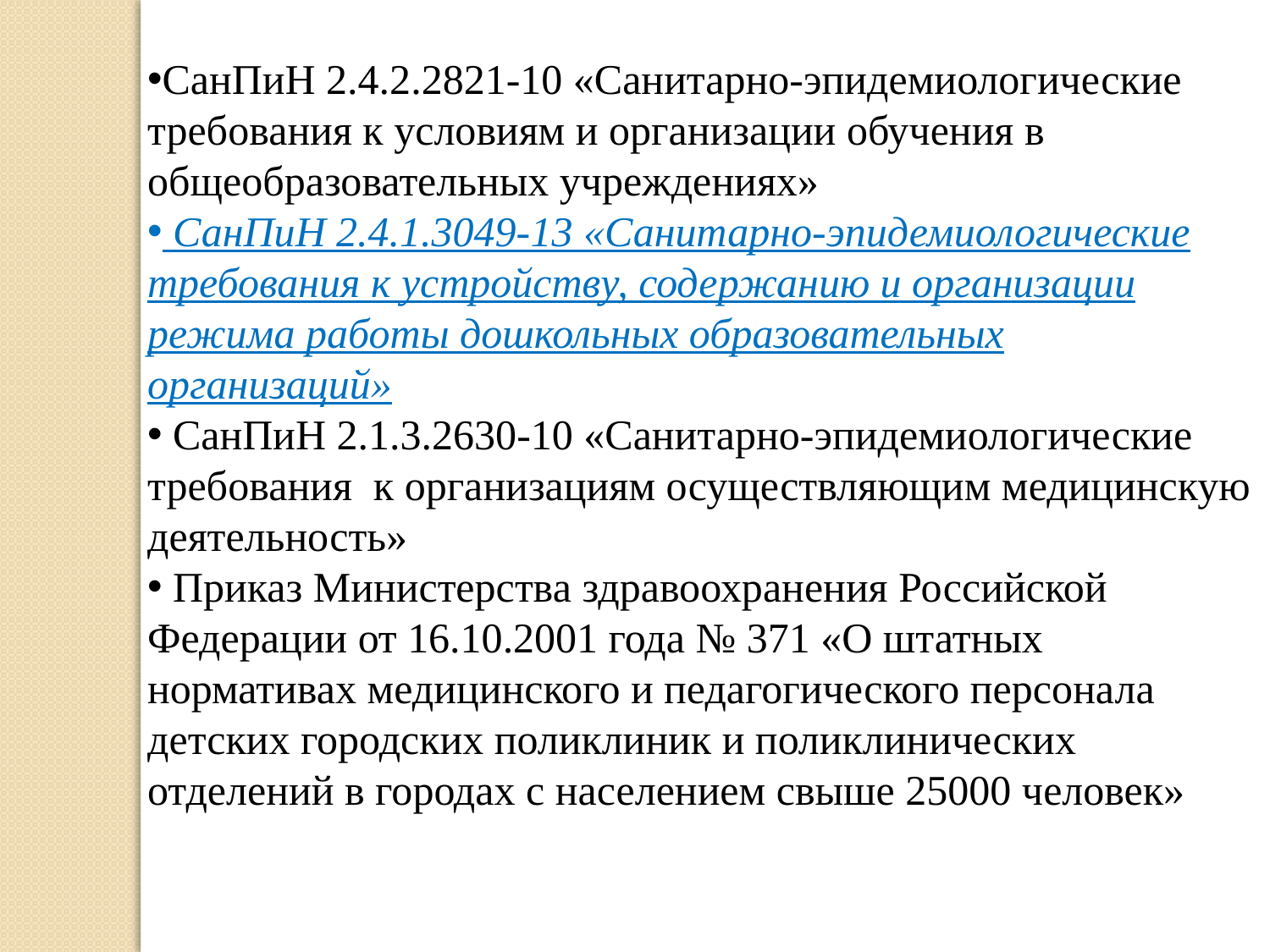

СанПиН 2.4.2.2821-10 «Санитарно-эпидемиологические требования к условиям и организации обучения в общеобразовательных учреждениях»
 СанПиН 2.4.1.3049-13 «Санитарно-эпидемиологические требования к устройству, содержанию и организации режима работы дошкольных образовательных организаций»
 СанПиН 2.1.3.2630-10 «Санитарно-эпидемиологические требования  к организациям осуществляющим медицинскую деятельность»
 Приказ Министерства здравоохранения Российской Федерации от 16.10.2001 года № 371 «О штатных нормативах медицинского и педагогического персонала детских городских поликлиник и поликлинических отделений в городах с населением свыше 25000 человек»